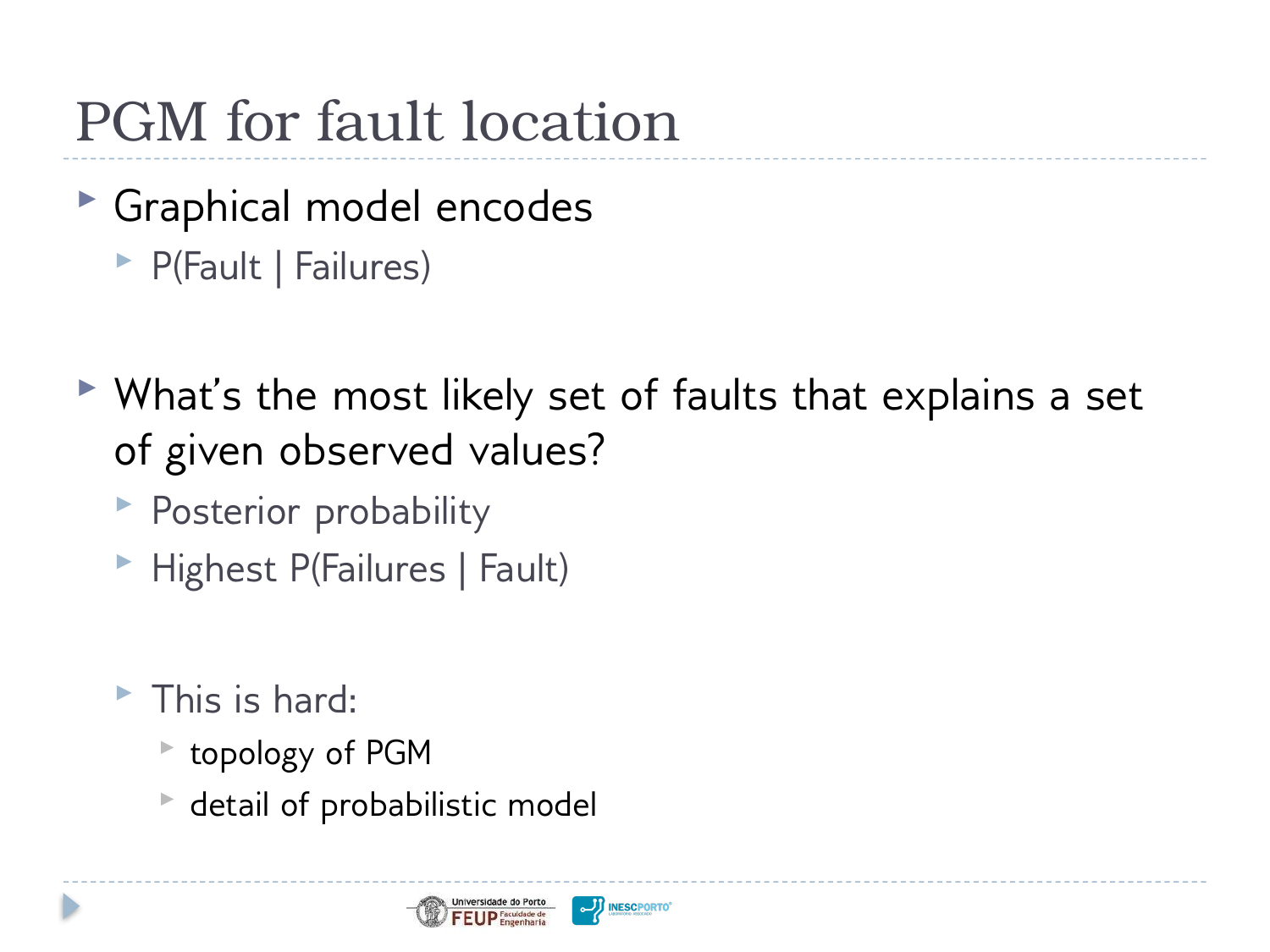

# PGM for fault location
Graphical model encodes
P(Fault | Failures)

What’s the most likely set of faults that explains a set of given observed values?
Posterior probability
Highest P(Failures | Fault)

This is hard:
topology of PGM
detail of probabilistic model